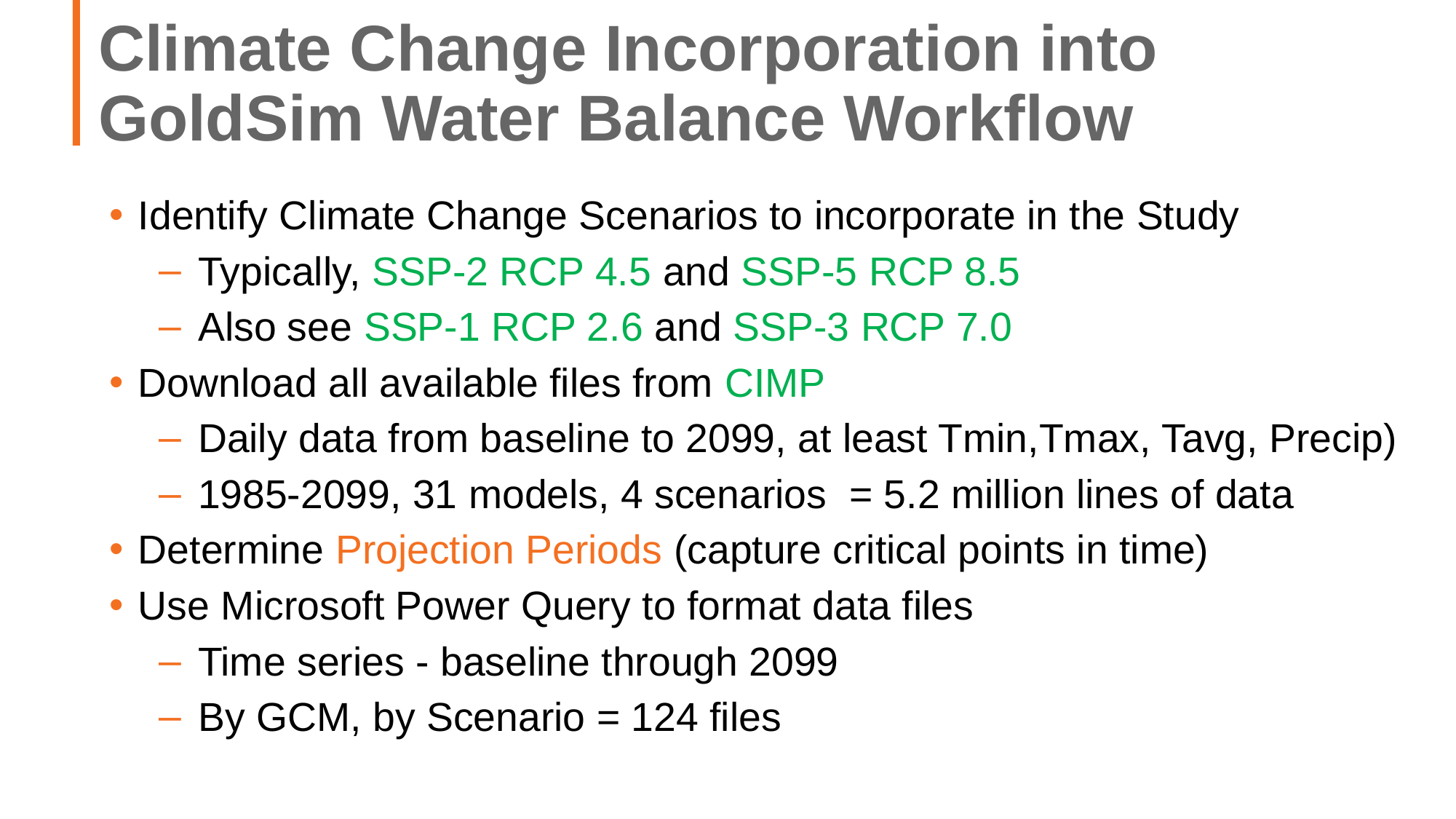

# Climate Change Incorporation into GoldSim Water Balance Workflow
Identify Climate Change Scenarios to incorporate in the Study
Typically, SSP-2 RCP 4.5 and SSP-5 RCP 8.5
Also see SSP-1 RCP 2.6 and SSP-3 RCP 7.0
Download all available files from CIMP
Daily data from baseline to 2099, at least Tmin,Tmax, Tavg, Precip)
1985-2099, 31 models, 4 scenarios  = 5.2 million lines of data
Determine Projection Periods (capture critical points in time)
Use Microsoft Power Query to format data files
Time series - baseline through 2099
By GCM, by Scenario = 124 files